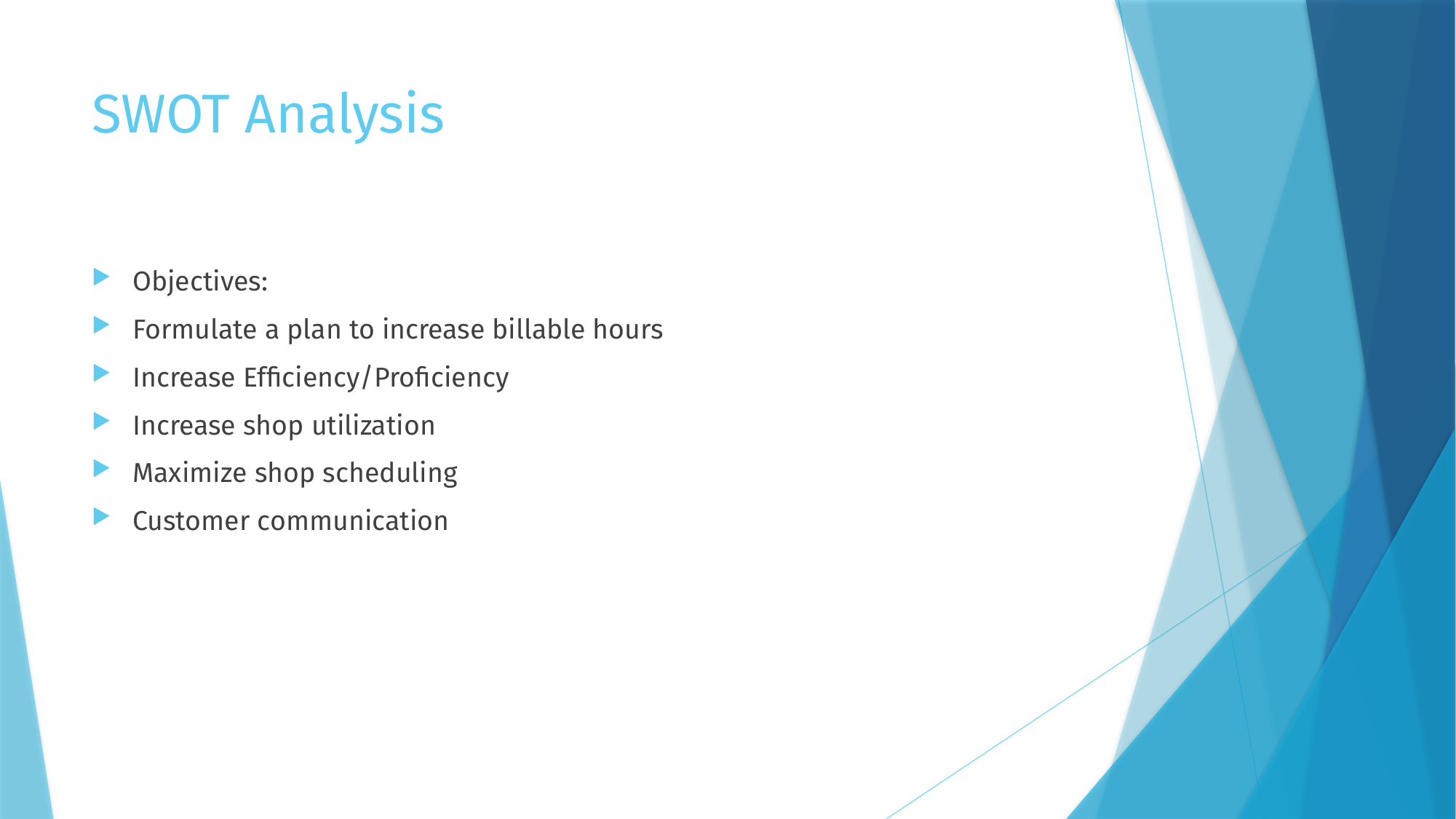

# SWOT Analysis
Objectives:
Formulate a plan to increase billable hours
Increase Efficiency/Proficiency
Increase shop utilization
Maximize shop scheduling
Customer communication